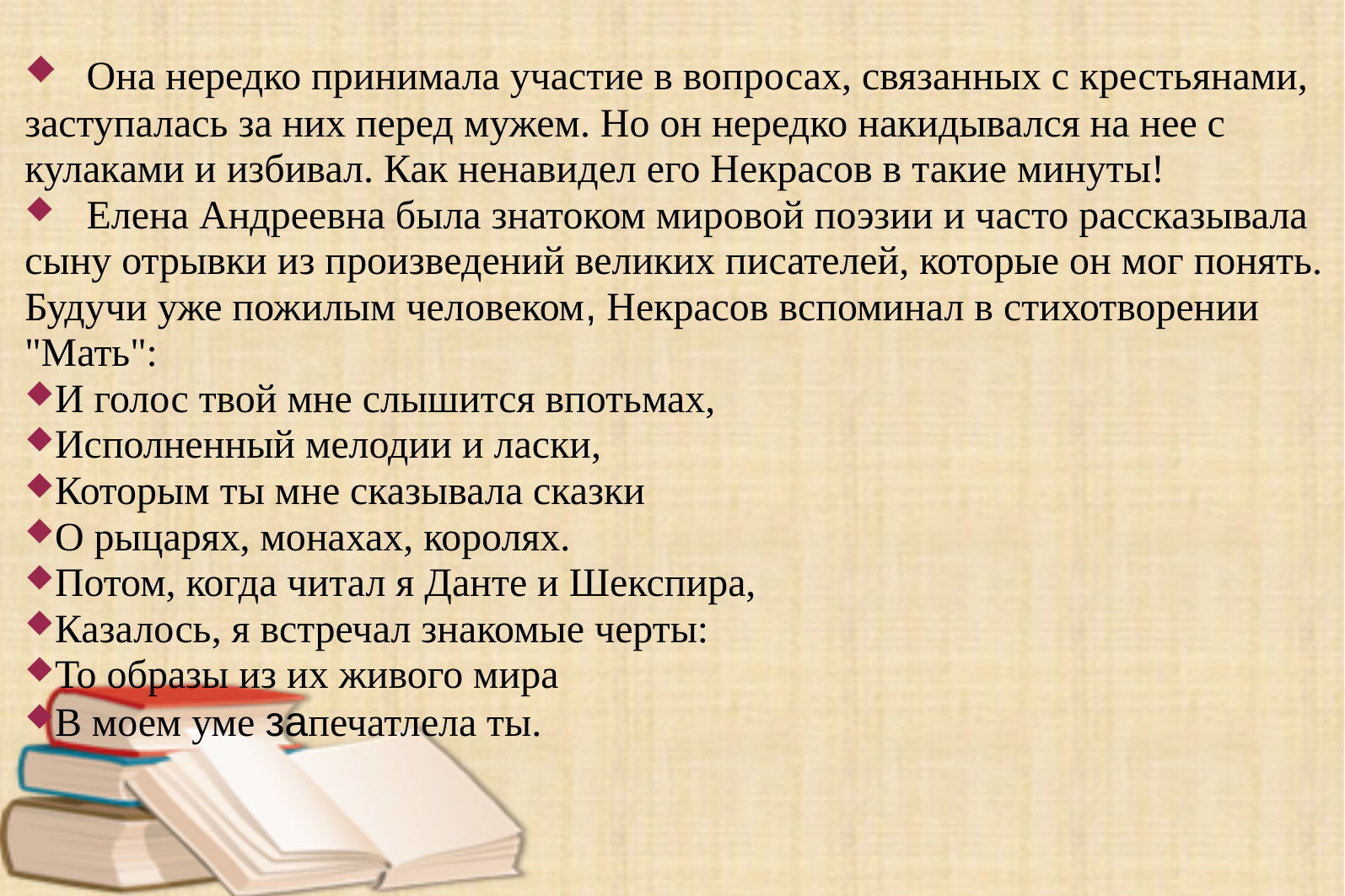

Она нередко принимала участие в вопросах, связанных с крестьянами, заступалась за них перед мужем. Но он нередко накидывался на нее с кулаками и избивал. Как ненавидел его Некрасов в такие минуты!
	Елена Андреевна была знатоком мировой поэзии и часто рассказывала сыну отрывки из произведений великих писателей, которые он мог понять. Будучи уже пожилым человеком, Некрасов вспоминал в стихотворении "Мать":
И голос твой мне слышится впотьмах,
Исполненный мелодии и ласки,
Которым ты мне сказывала сказки
О рыцарях, монахах, королях.
Потом, когда читал я Данте и Шекспира,
Казалось, я встречал знакомые черты:
То образы из их живого мира
В моем уме запечатлела ты.